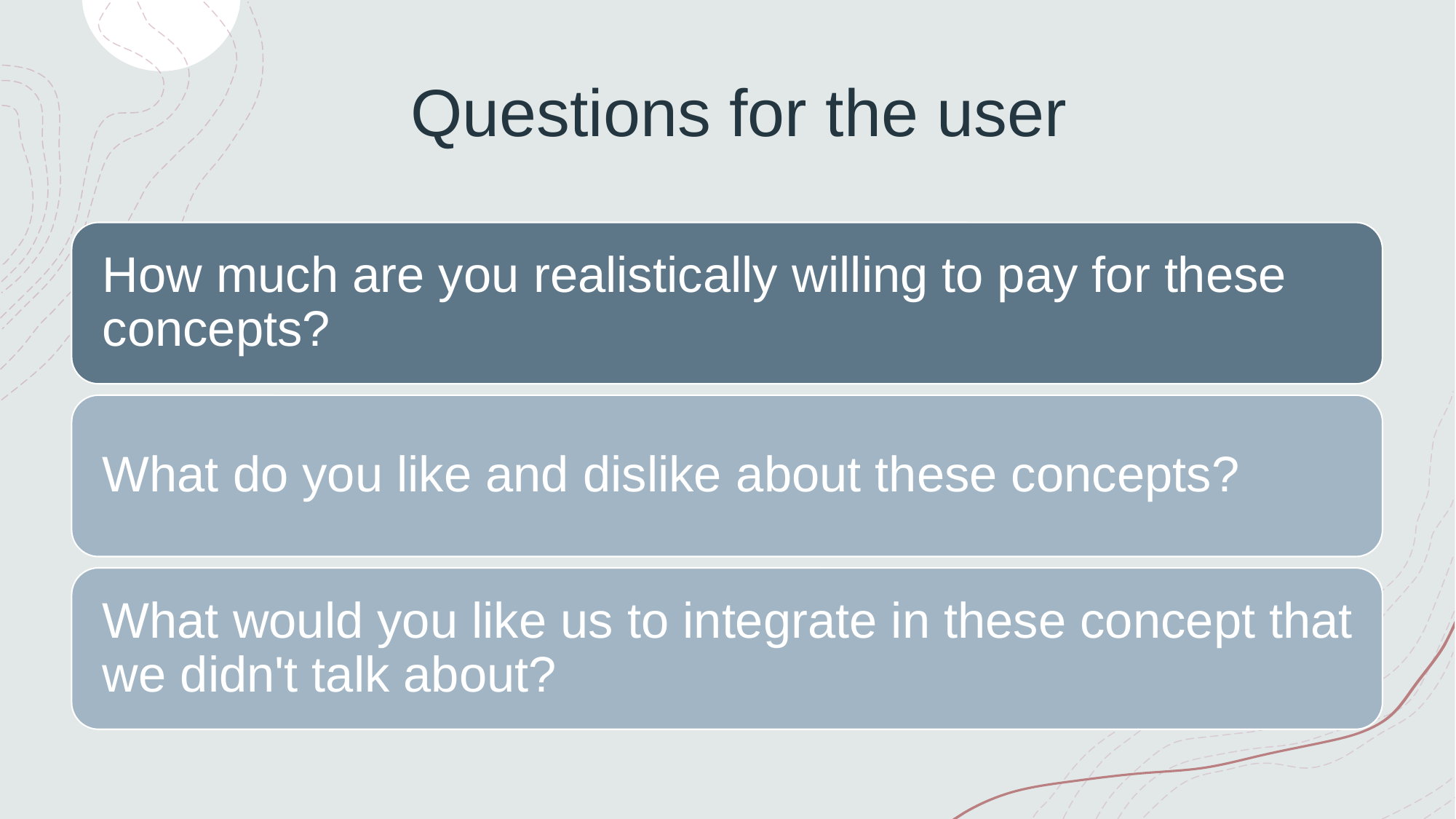

# Questions for the user
How much are you realistically willing to pay for these concepts?
What do you like and dislike about these concepts?
What would you like us to integrate in these concept that we didn't talk about?